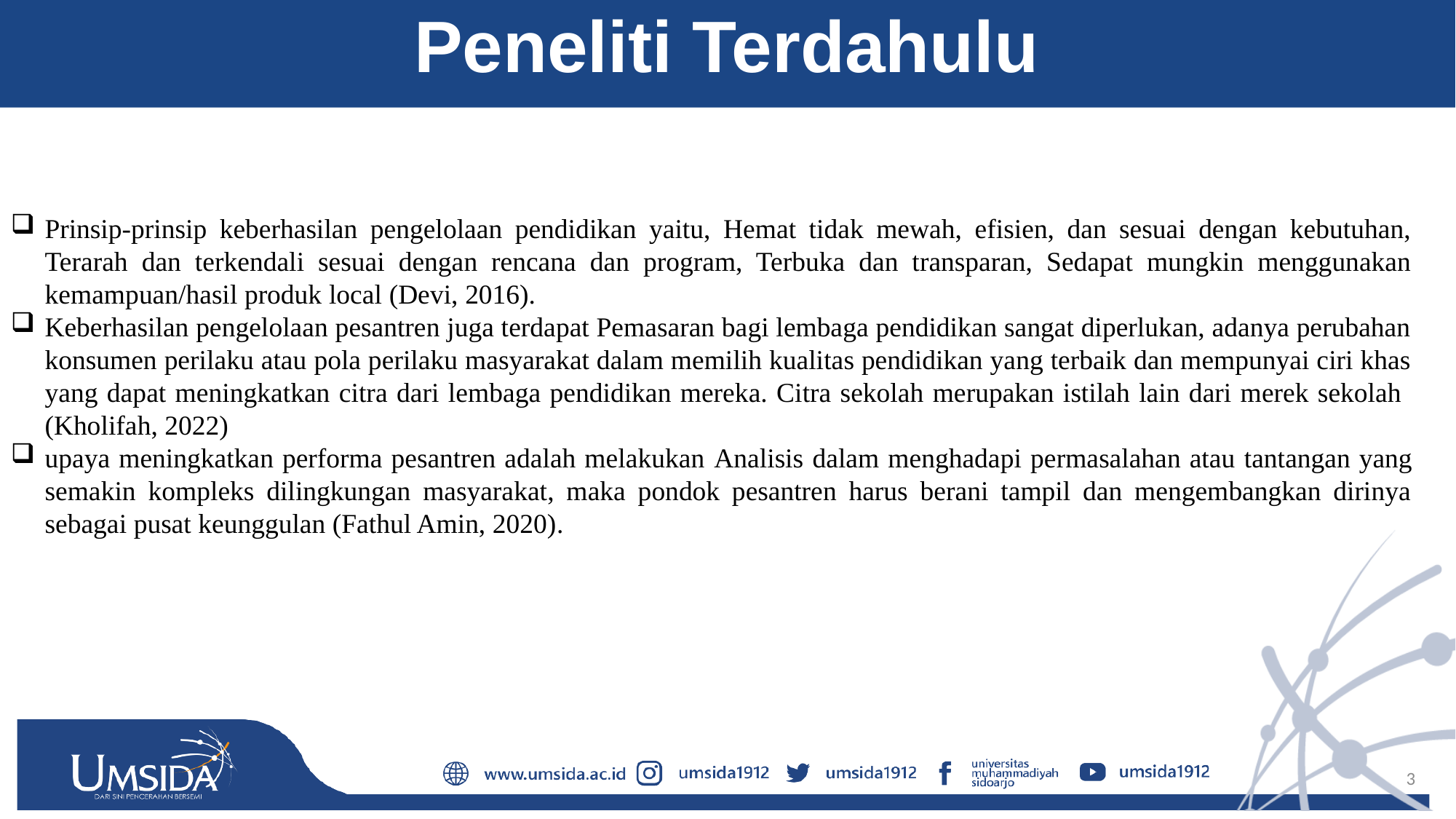

Peneliti Terdahulu

Prinsip-prinsip keberhasilan pengelolaan pendidikan yaitu, Hemat tidak mewah, efisien, dan sesuai dengan kebutuhan, Terarah dan terkendali sesuai dengan rencana dan program, Terbuka dan transparan, Sedapat mungkin menggunakan kemampuan/hasil produk local (Devi, 2016).
Keberhasilan pengelolaan pesantren juga terdapat Pemasaran bagi lembaga pendidikan sangat diperlukan, adanya perubahan konsumen perilaku atau pola perilaku masyarakat dalam memilih kualitas pendidikan yang terbaik dan mempunyai ciri khas yang dapat meningkatkan citra dari lembaga pendidikan mereka. Citra sekolah merupakan istilah lain dari merek sekolah  (Kholifah, 2022)
upaya meningkatkan performa pesantren adalah melakukan Analisis dalam menghadapi permasalahan atau tantangan yang semakin kompleks dilingkungan masyarakat, maka pondok pesantren harus berani tampil dan mengembangkan dirinya sebagai pusat keunggulan (Fathul Amin, 2020).